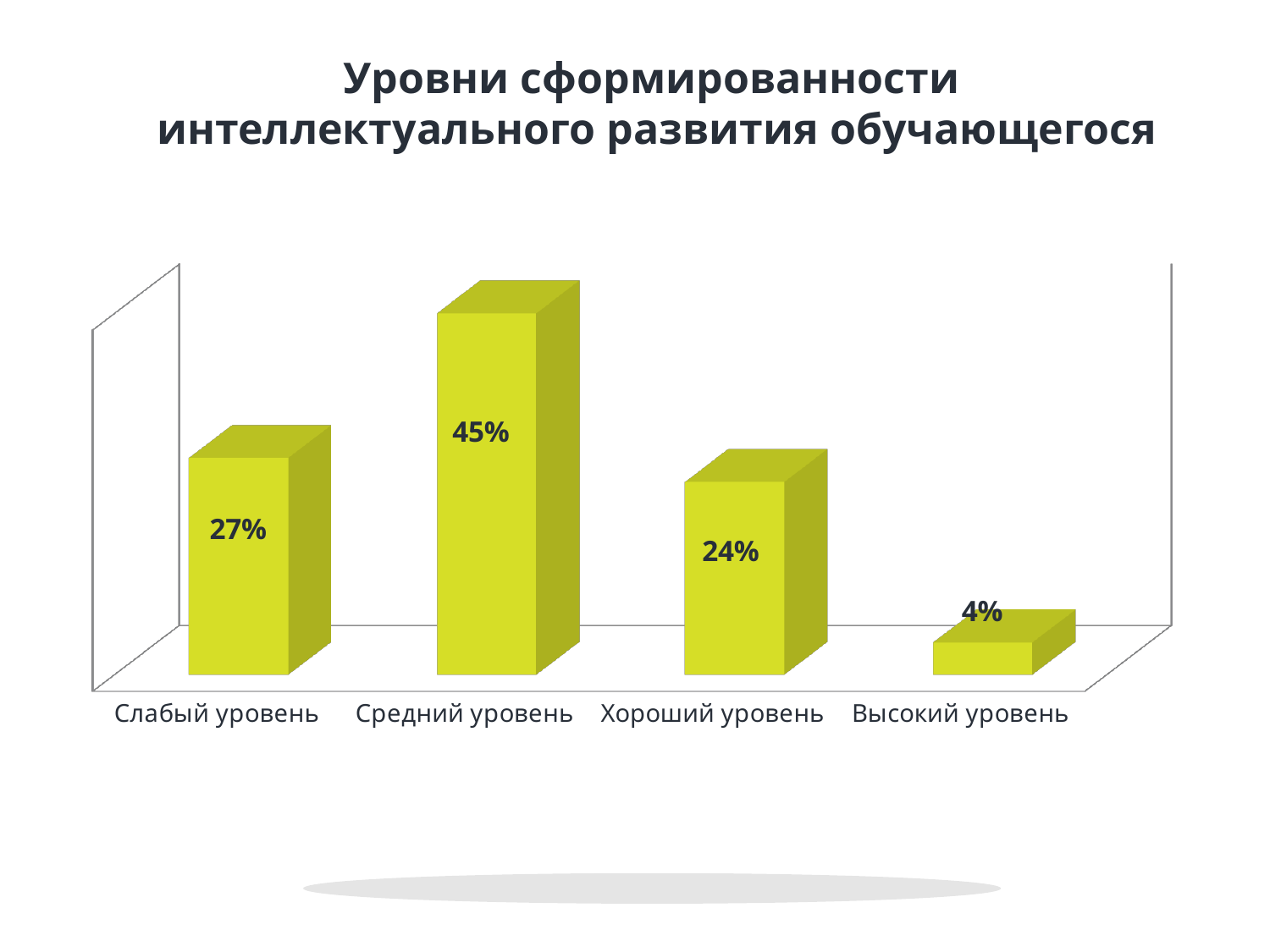

Уровни сформированности
 интеллектуального развития обучающегося

[unsupported chart]